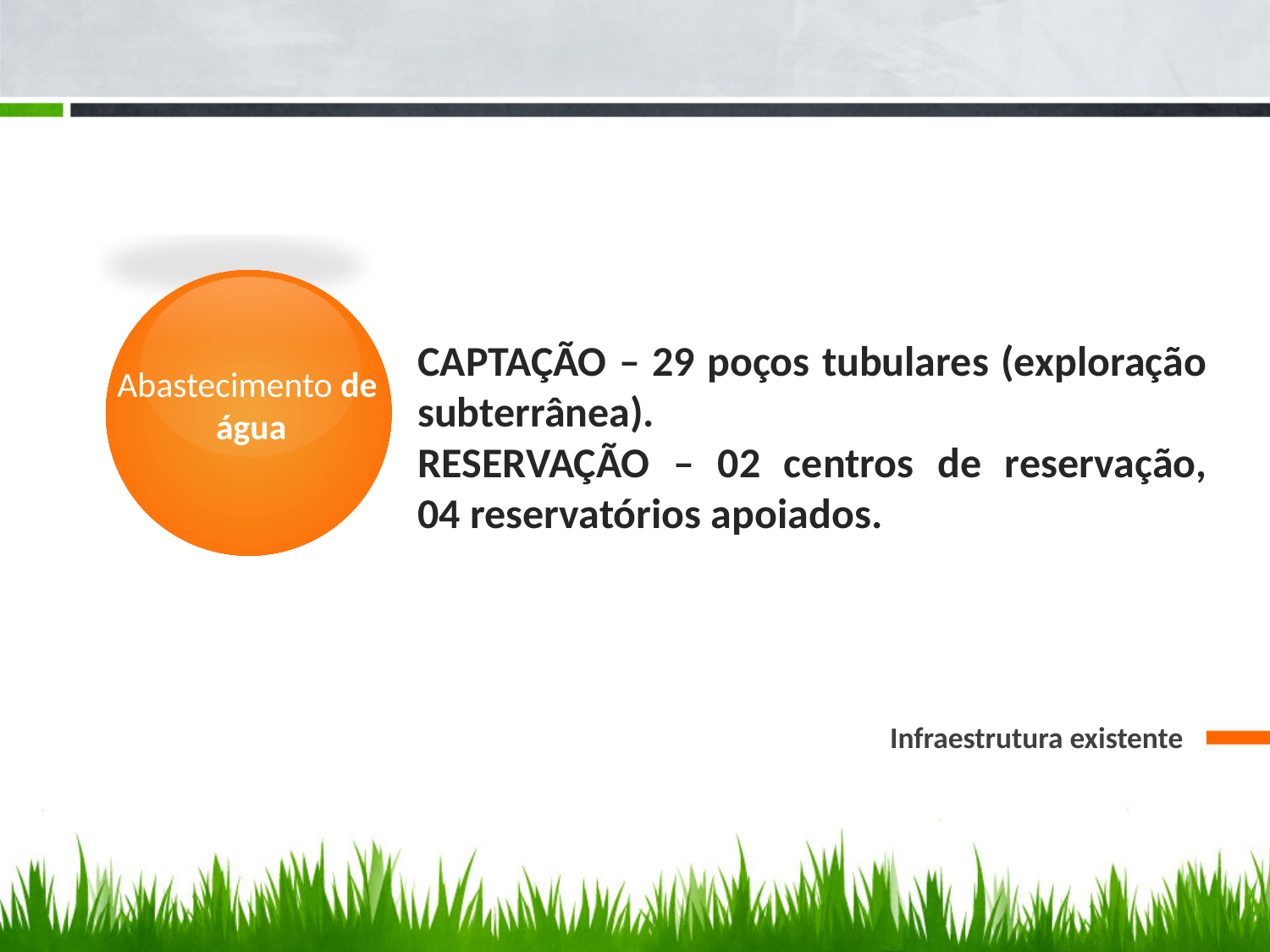

# CAPTAÇÃO – 29 poços tubulares (exploração subterrânea). RESERVAÇÃO – 02 centros de reservação, 04 reservatórios apoiados.
Abastecimento de
água
Infraestrutura existente